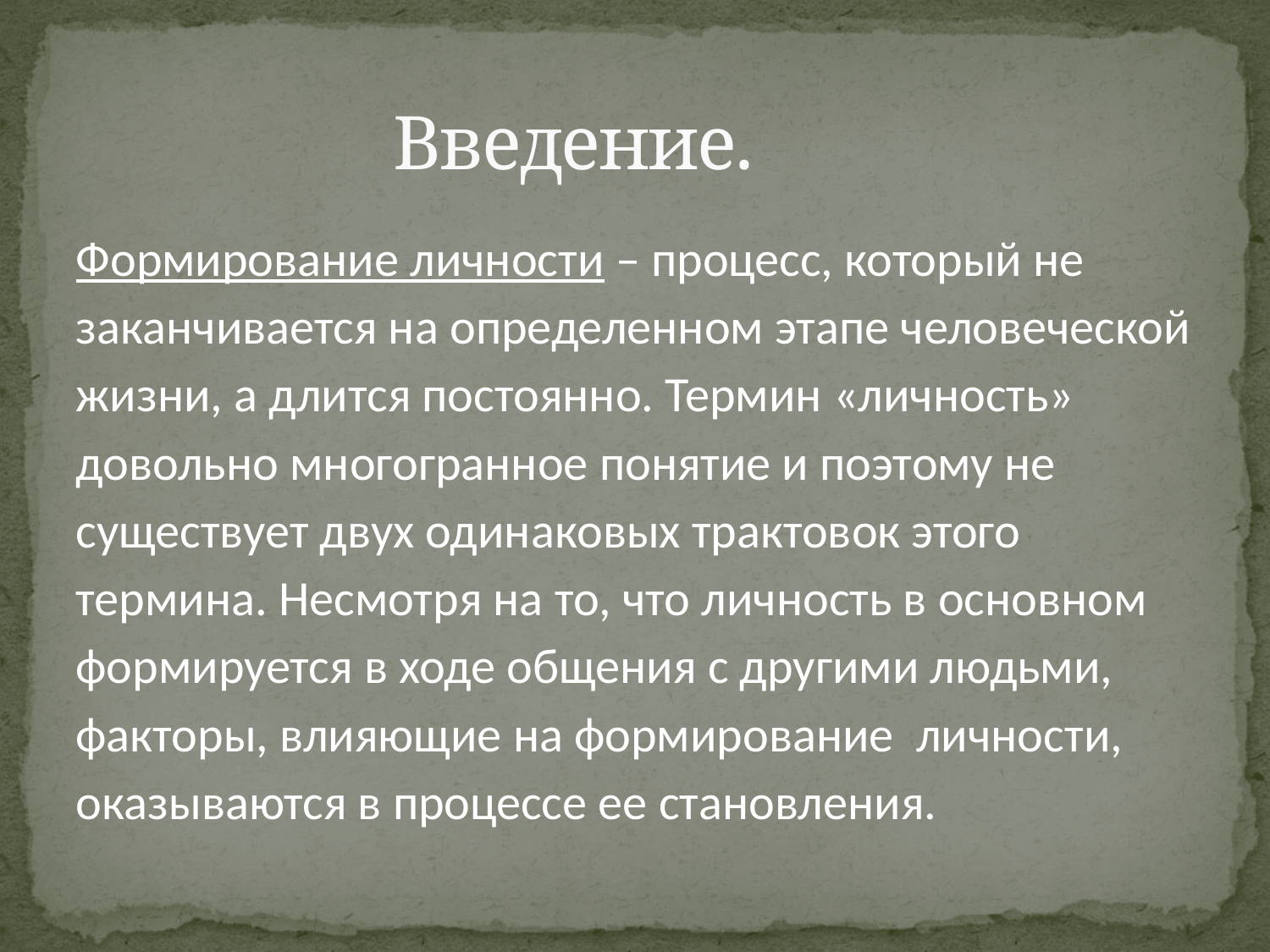

# Введение.
Формирование личности – процесс, который не заканчивается на определенном этапе человеческой жизни, а длится постоянно. Термин «личность» довольно многогранное понятие и поэтому не существует двух одинаковых трактовок этого термина. Несмотря на то, что личность в основном формируется в ходе общения с другими людьми, факторы, влияющие на формирование  личности, оказываются в процессе ее становления.